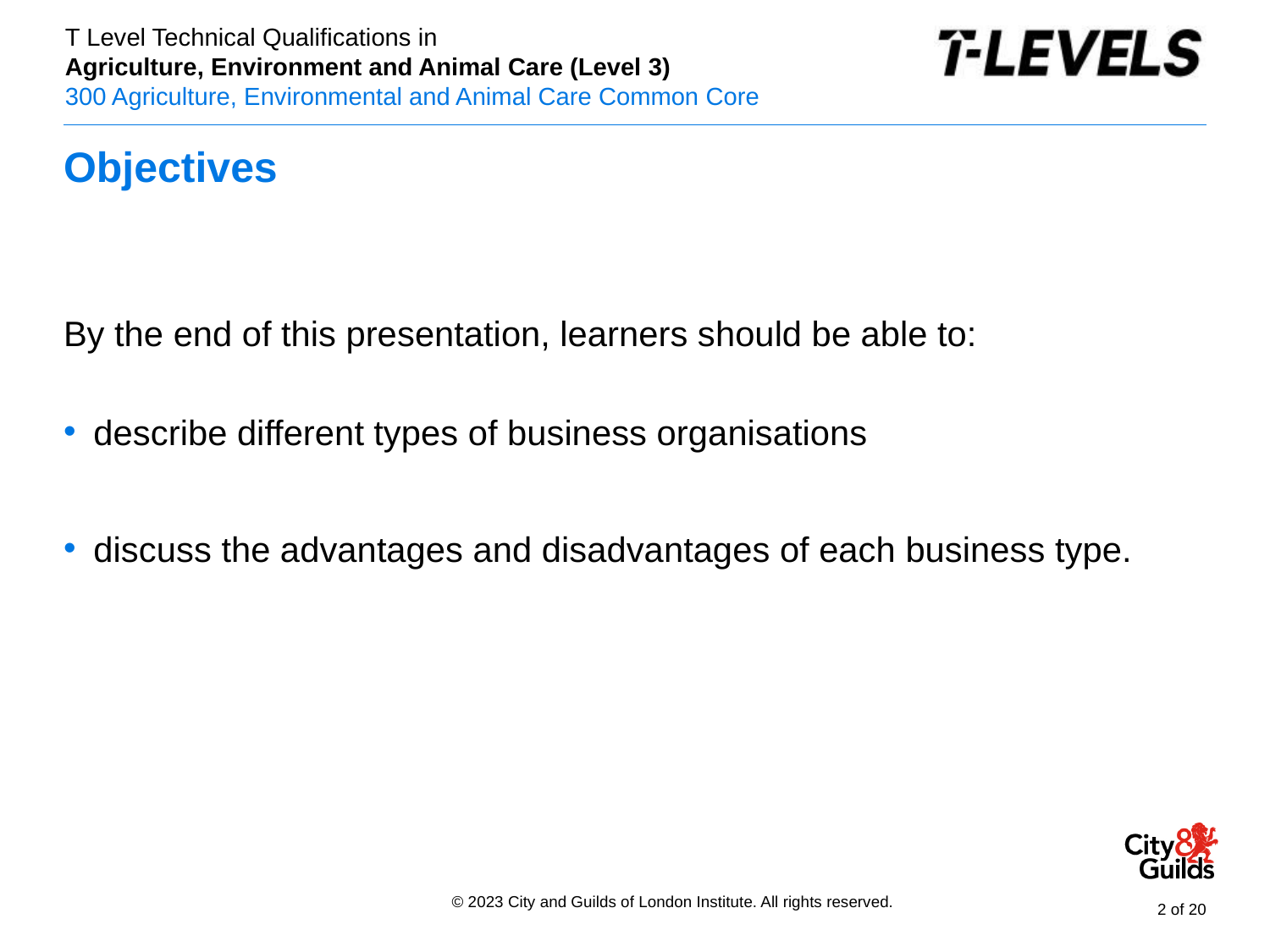

# Objectives

By the end of this presentation, learners should be able to:

describe different types of business organisations

discuss the advantages and disadvantages of each business type.